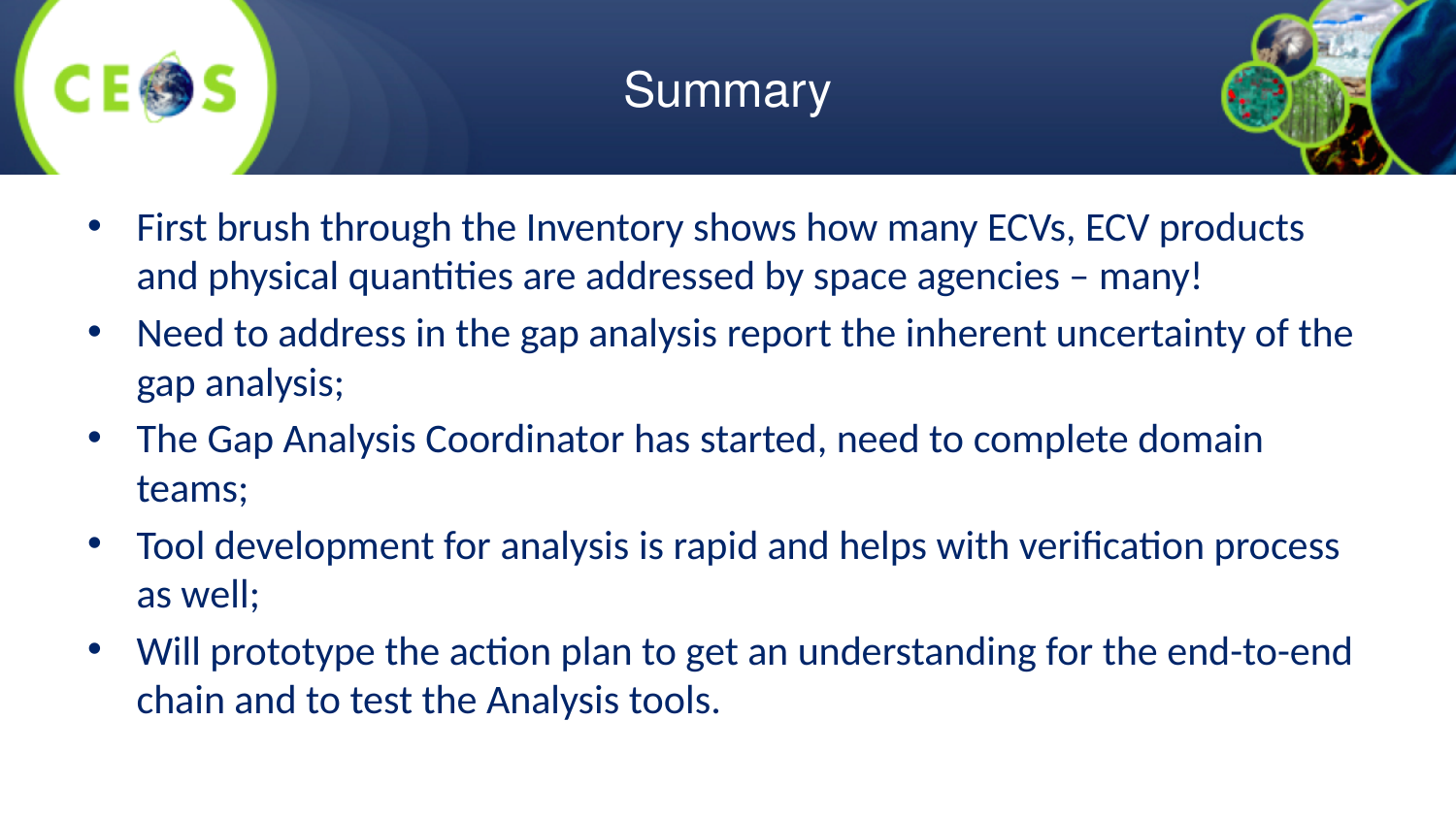

# Summary
First brush through the Inventory shows how many ECVs, ECV products and physical quantities are addressed by space agencies – many!
Need to address in the gap analysis report the inherent uncertainty of the gap analysis;
The Gap Analysis Coordinator has started, need to complete domain teams;
Tool development for analysis is rapid and helps with verification process as well;
Will prototype the action plan to get an understanding for the end-to-end chain and to test the Analysis tools.